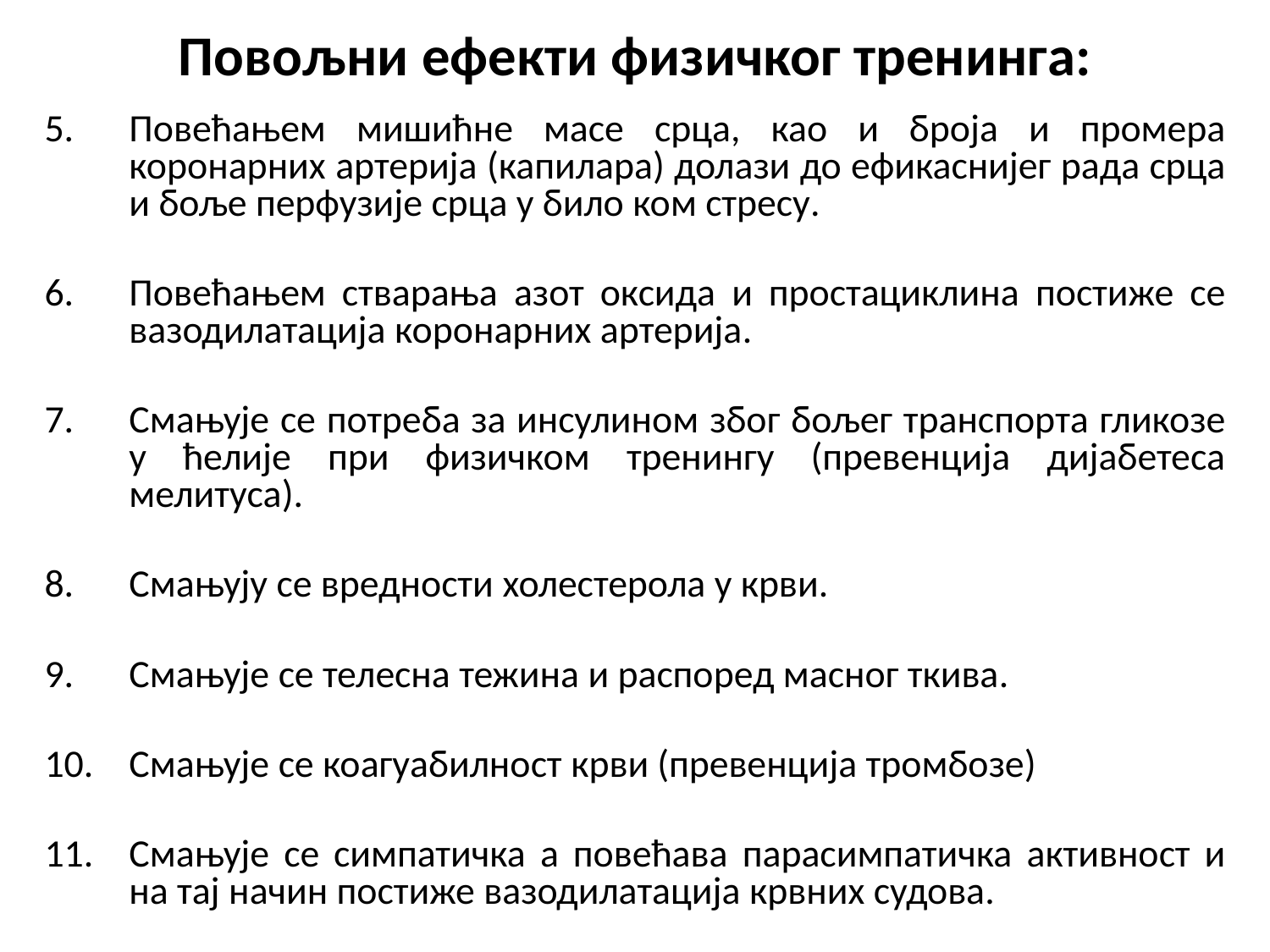

# Повољни ефекти физичког тренинга:
Повећањем мишићне масе срца, као и броја и промера коронарних артерија (капилара) долази до ефикаснијег рада срца и боље перфузије срца у било ком стресу.

Повећањем стварања азот оксида и простациклина постиже се вазодилатација коронарних артерија.

Смањује се потреба за инсулином због бољег транспорта гликозе у ћелије при физичком тренингу (превенција дијабетеса мелитуса).

Смањују се вредности холестерола у крви.

Смањује се телесна тежина и распоред масног ткива.

Смањује се коагуабилност крви (превенција тромбозе)

Смањује се симпатичка а повећава парасимпатичка активност и на тај начин постиже вазодилатација крвних судова.